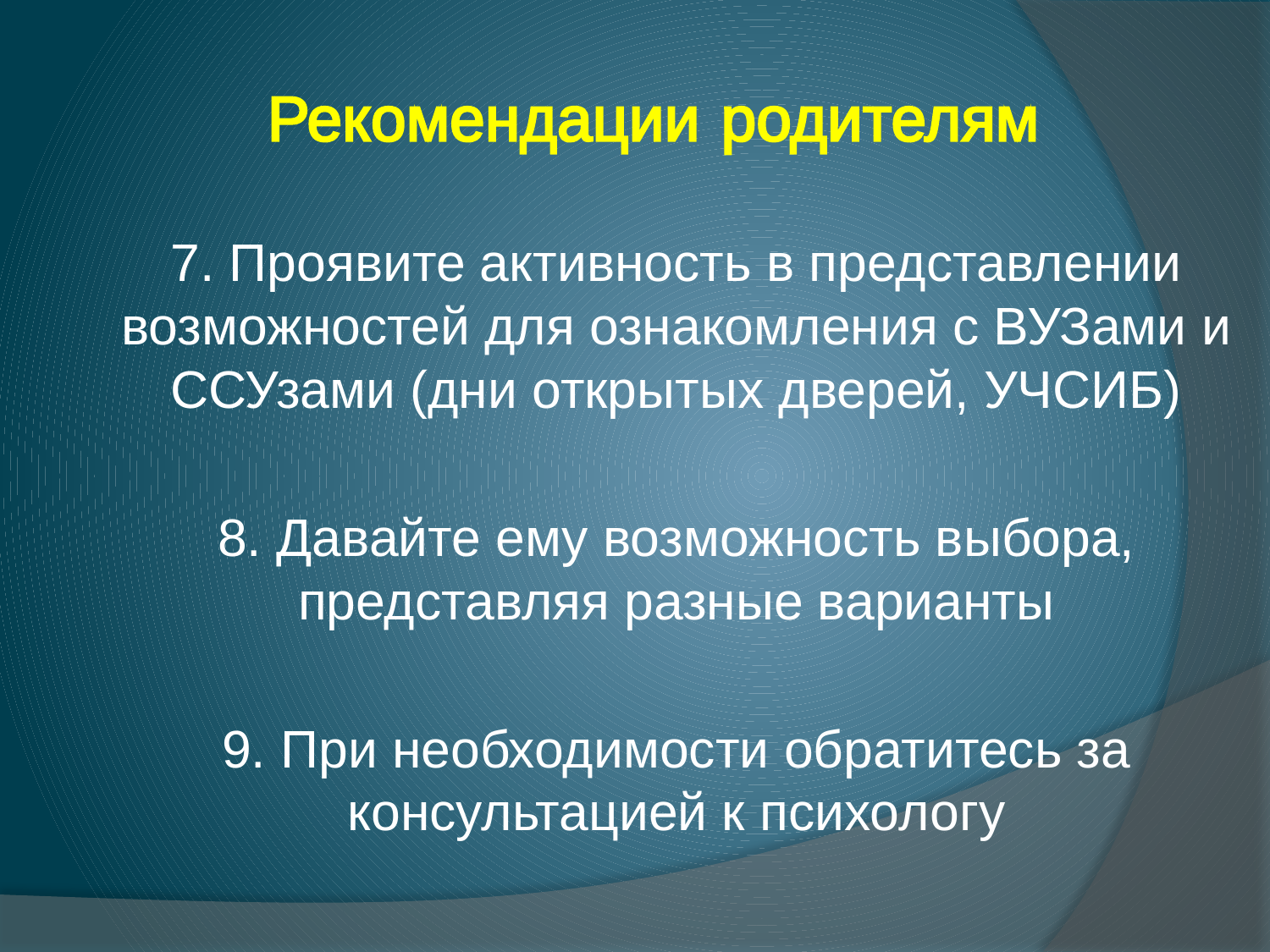

# Рекомендации родителям
7. Проявите активность в представлении возможностей для ознакомления с ВУЗами и ССУзами (дни открытых дверей, УЧСИБ)

8. Давайте ему возможность выбора, представляя разные варианты

9. При необходимости обратитесь за консультацией к психологу